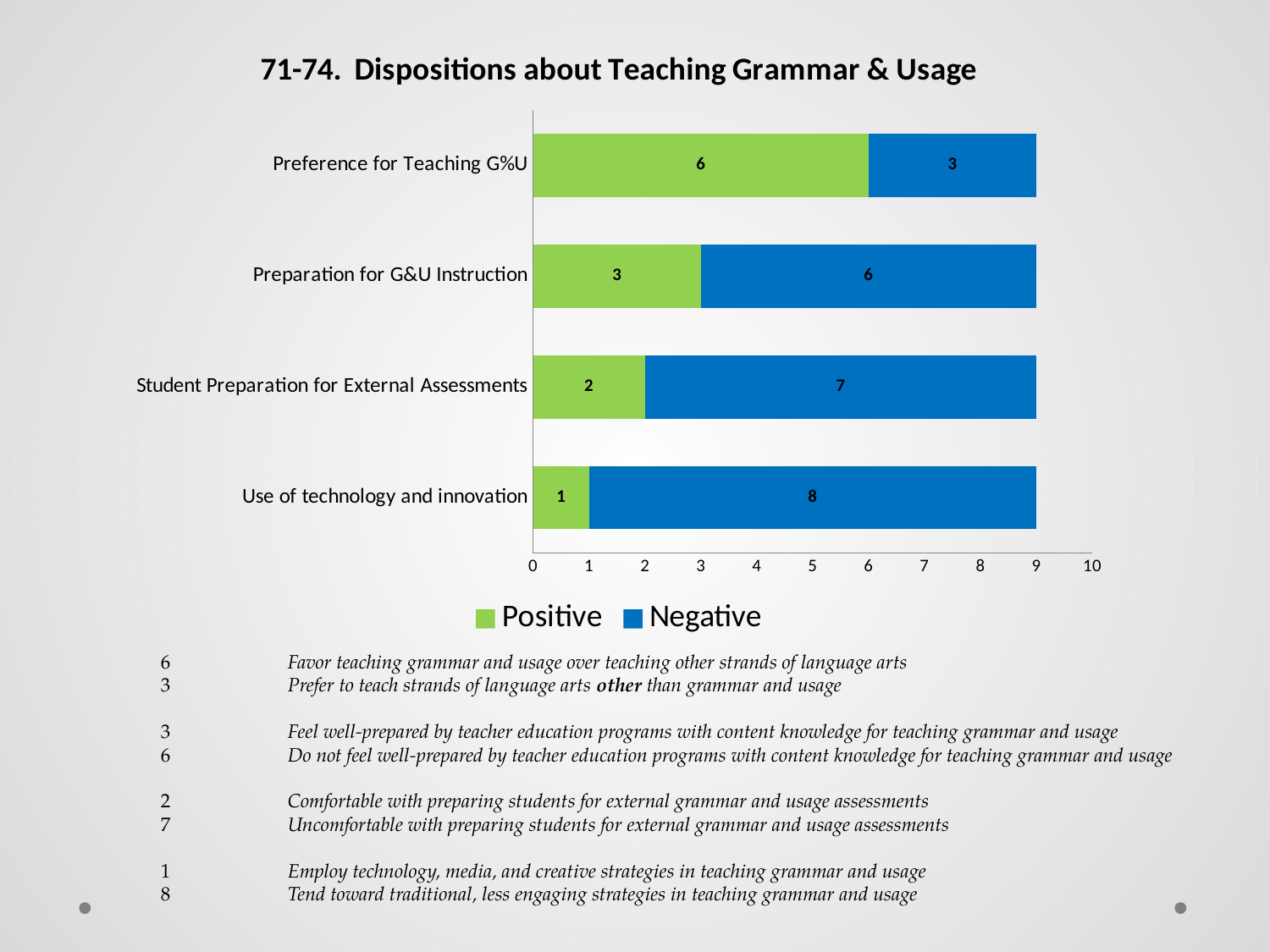

### Chart: 71-74.  Dispositions about Teaching Grammar & Usage

| Category | Positive | Negative |
|---|---|---|
| Use of technology and innovation | 1.0 | 8.0 |
| Student Preparation for External Assessments | 2.0 | 7.0 |
| Preparation for G&U Instruction | 3.0 | 6.0 |
| Preference for Teaching G%U | 6.0 | 3.0 |
6	Favor teaching grammar and usage over teaching other strands of language arts
3 	Prefer to teach strands of language arts other than grammar and usage

3 	Feel well-prepared by teacher education programs with content knowledge for teaching grammar and usage
6 	Do not feel well-prepared by teacher education programs with content knowledge for teaching grammar and usage

2 	Comfortable with preparing students for external grammar and usage assessments
7 	Uncomfortable with preparing students for external grammar and usage assessments

1 	Employ technology, media, and creative strategies in teaching grammar and usage
8 	Tend toward traditional, less engaging strategies in teaching grammar and usage